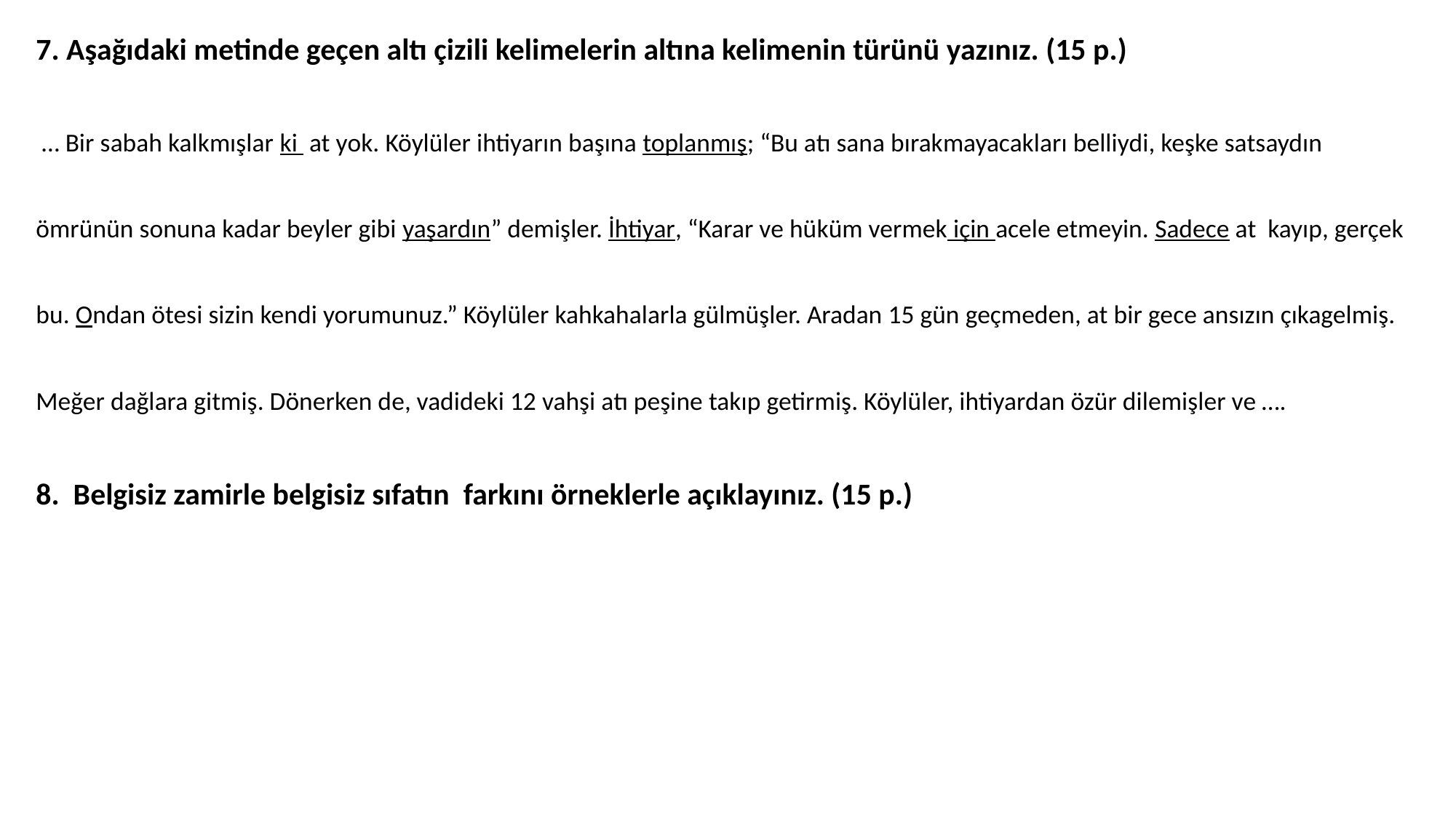

7. Aşağıdaki metinde geçen altı çizili kelimelerin altına kelimenin türünü yazınız. (15 p.)

 … Bir sabah kalkmışlar ki  at yok. Köylüler ihtiyarın başına toplanmış; “Bu atı sana bırakmayacakları belliydi, keşke satsaydın

ömrünün sonuna kadar beyler gibi yaşardın” demişler. İhtiyar, “Karar ve hüküm vermek için acele etmeyin. Sadece at  kayıp, gerçek

bu. Ondan ötesi sizin kendi yorumunuz.” Köylüler kahkahalarla gülmüşler. Aradan 15 gün geçmeden, at bir gece ansızın çıkagelmiş.

Meğer dağlara gitmiş. Dönerken de, vadideki 12 vahşi atı peşine takıp getirmiş. Köylüler, ihtiyardan özür dilemişler ve ….

8.  Belgisiz zamirle belgisiz sıfatın  farkını örneklerle açıklayınız. (15 p.)